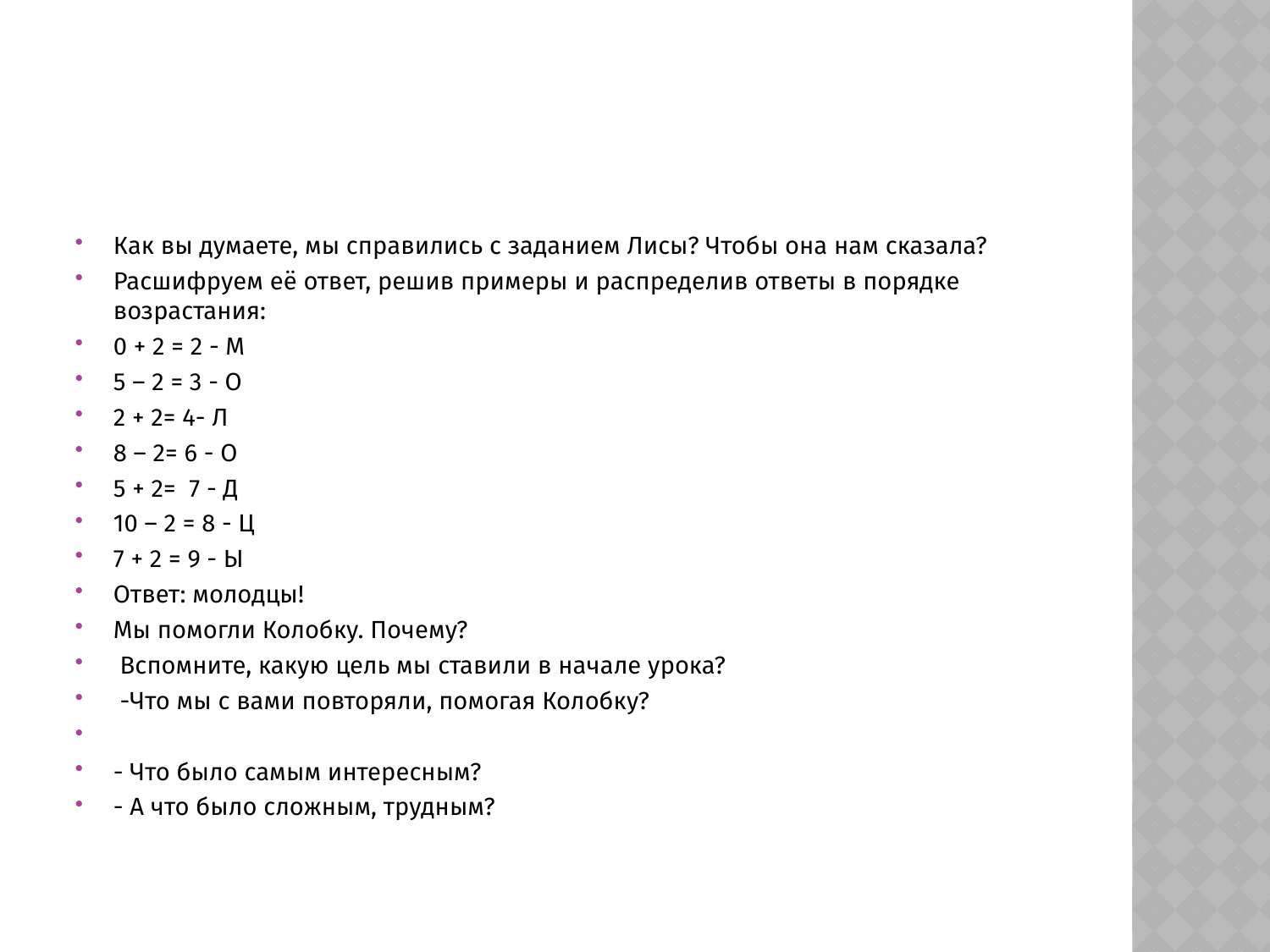

#
Как вы думаете, мы справились с заданием Лисы? Чтобы она нам сказала?
Расшифруем её ответ, решив примеры и распределив ответы в порядке возрастания:
0 + 2 = 2 - М
5 – 2 = 3 - О
2 + 2= 4- Л
8 – 2= 6 - О
5 + 2=  7 - Д
10 – 2 = 8 - Ц
7 + 2 = 9 - Ы
Ответ: молодцы!
Мы помогли Колобку. Почему?
 Вспомните, какую цель мы ставили в начале урока?
 -Что мы с вами повторяли, помогая Колобку?

- Что было самым интересным?
- А что было сложным, трудным?